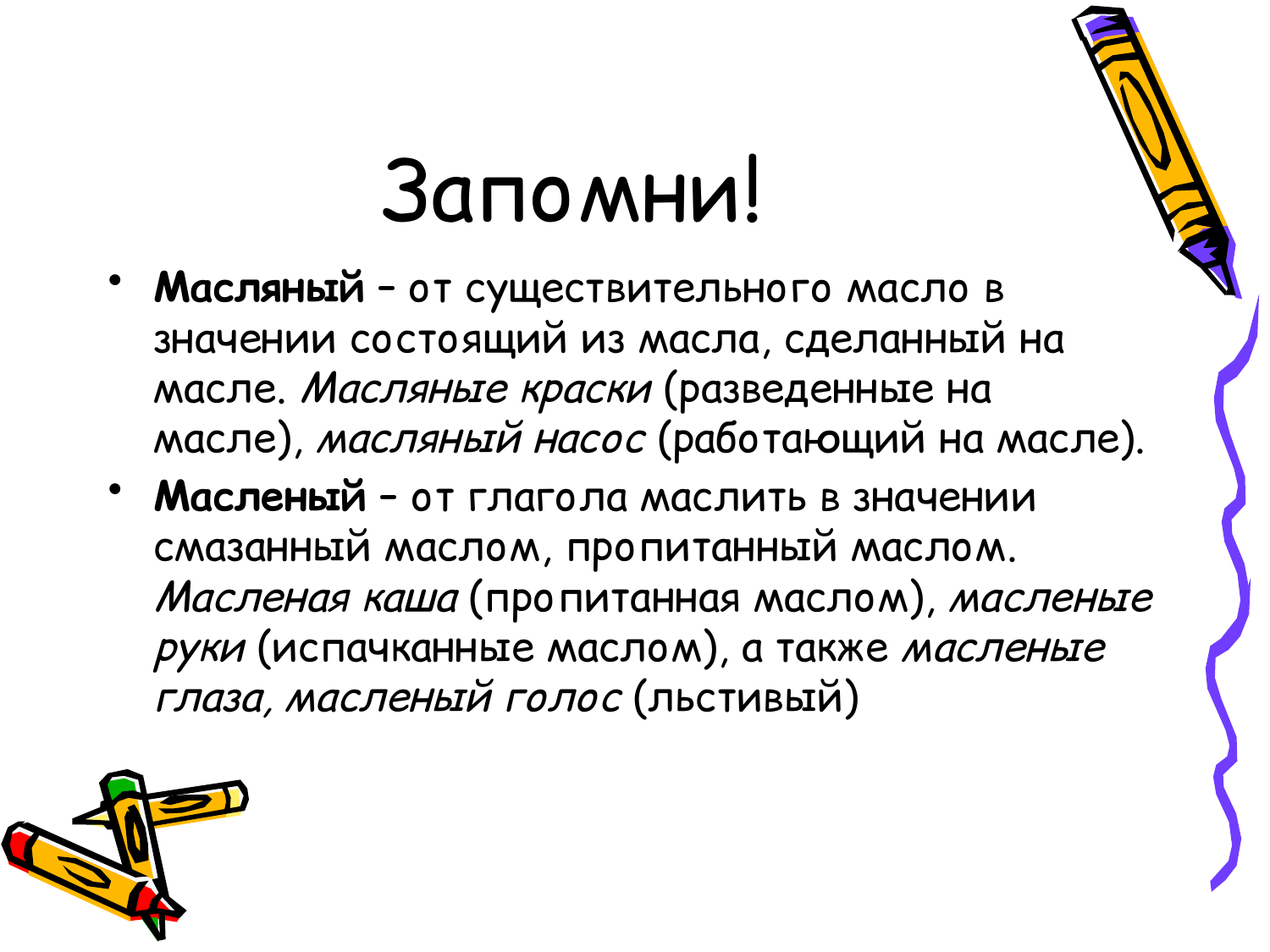

# Запомни!
Масляный – от существительного масло в значении состоящий из масла, сделанный на масле. Масляные краски (разведенные на масле), масляный насос (работающий на масле).
Масленый – от глагола маслить в значении смазанный маслом, пропитанный маслом. Масленая каша (пропитанная маслом), масленые руки (испачканные маслом), а также масленые глаза, масленый голос (льстивый)